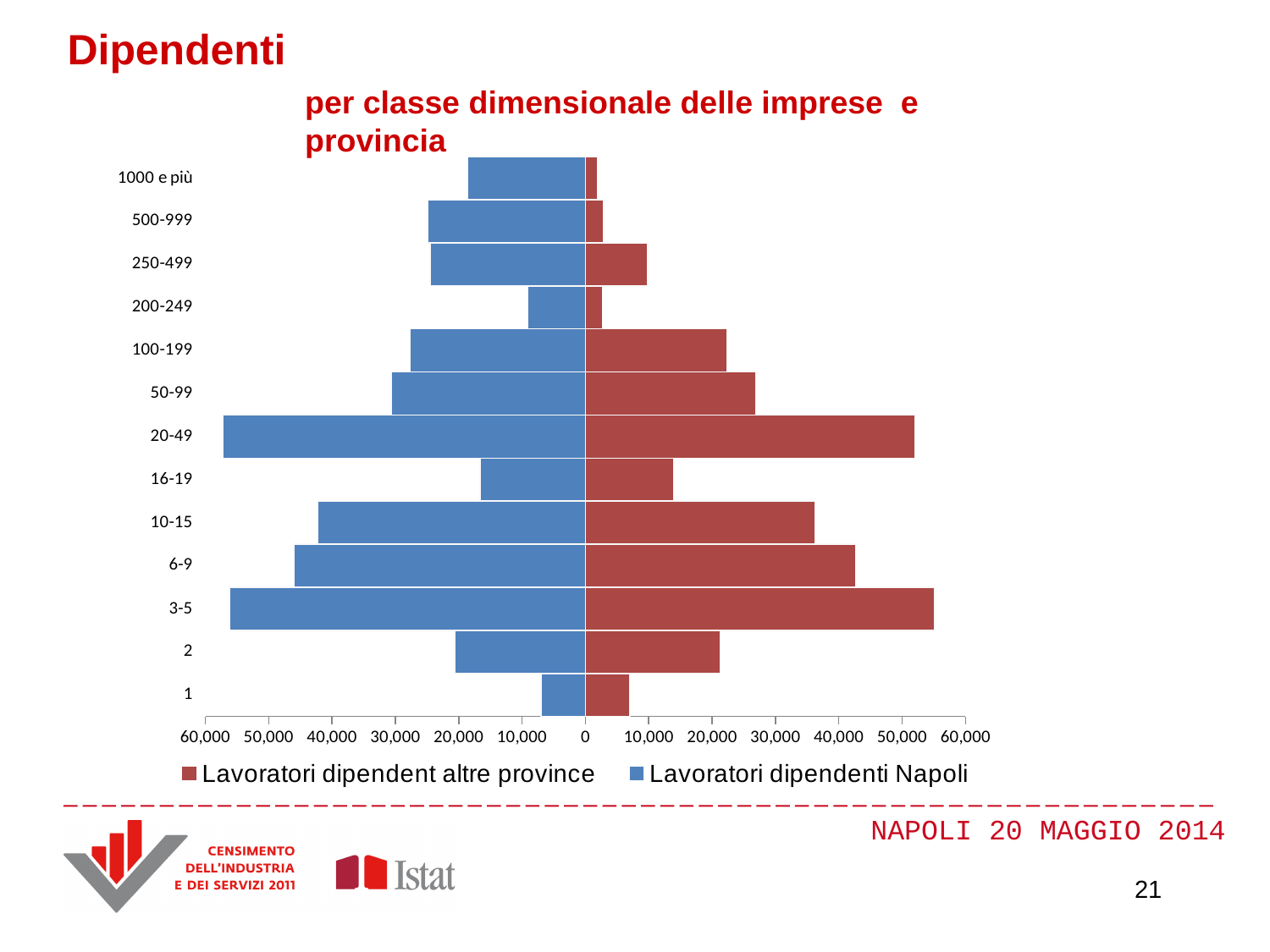

Dipendenti
per classe dimensionale delle imprese  e provincia

### Chart

| Category | Lavoratori dipendenti Napoli | Lavoratori dipendent altre province  |
|---|---|---|
| 1 | -7016.0 | 7015.0 |
| 2 | -20664.0 | 21239.0 |
| 3-5 | -56160.0 | 55163.0 |
| 6-9 | -46034.0 | 42631.0 |
| 10-15 | -42231.0 | 36252.0 |
| 16-19 | -16611.0 | 13882.0 |
| 20-49 | -57258.0 | 52037.0 |
| 50-99 | -30656.0 | 26964.0 |
| 100-199 | -27676.0 | 22313.0 |
| 200-249 | -9081.0 | 2687.0 |
| 250-499 | -24492.0 | 9828.0 |
| 500-999 | -24872.0 | 2903.0 |
| 1000 e più | -18544.0 | 1891.0 |
21